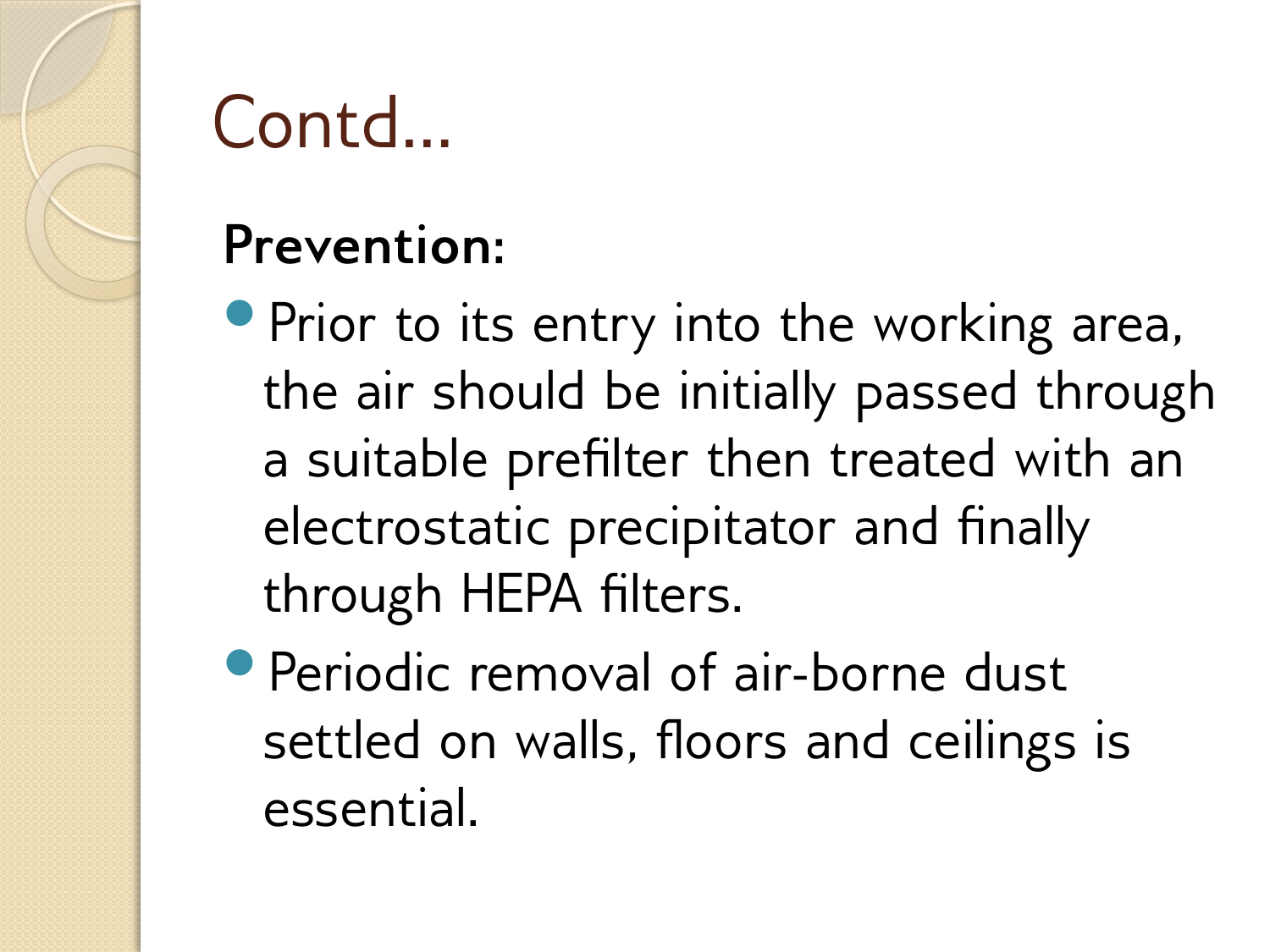

# Contd…
Prevention:
Prior to its entry into the working area, the air should be initially passed through a suitable prefilter then treated with an electrostatic precipitator and finally through HEPA filters.
Periodic removal of air-borne dust settled on walls, floors and ceilings is essential.